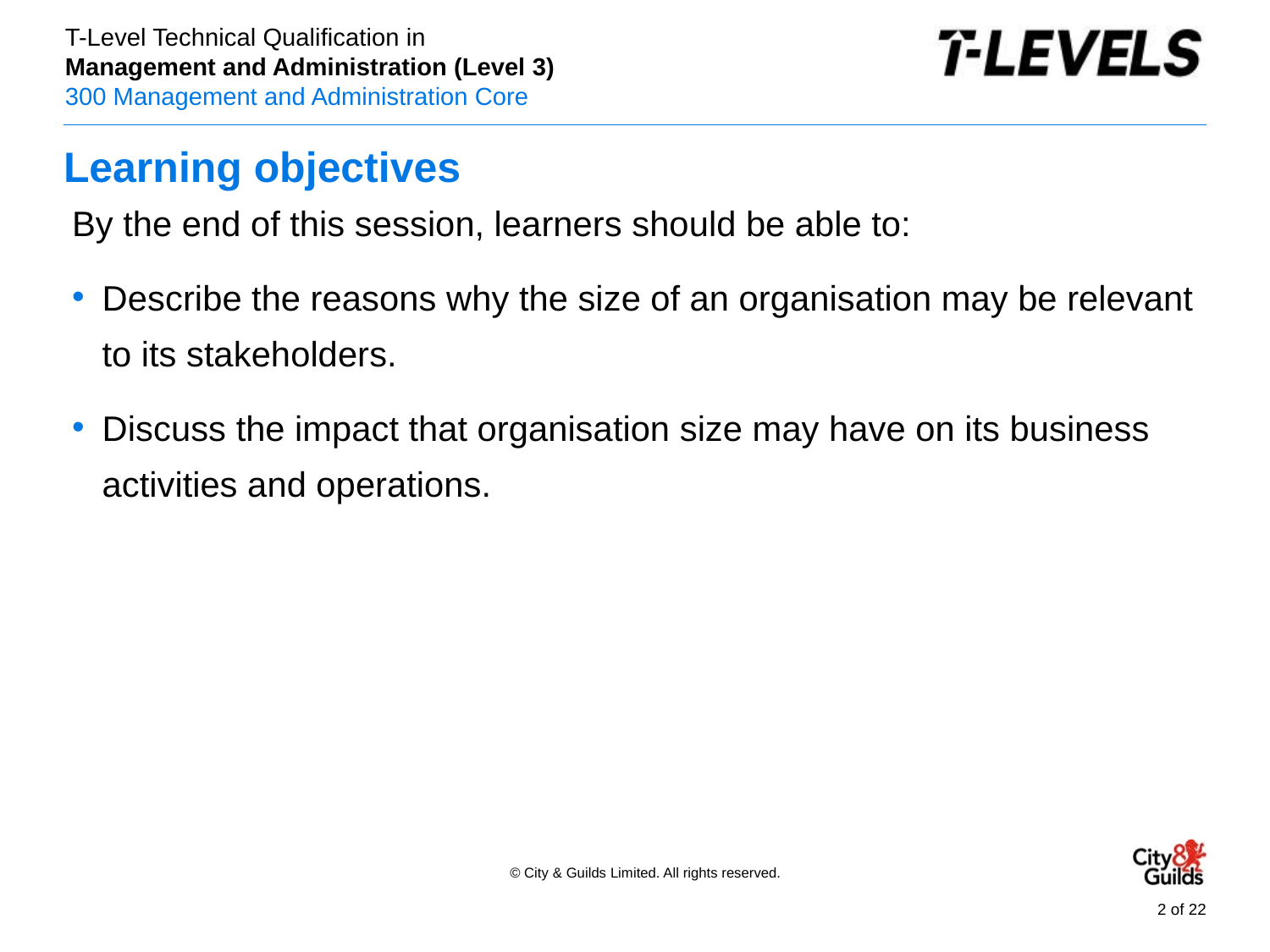

# Learning objectives
By the end of this session, learners should be able to:
Describe the reasons why the size of an organisation may be relevant to its stakeholders.
Discuss the impact that organisation size may have on its business activities and operations.